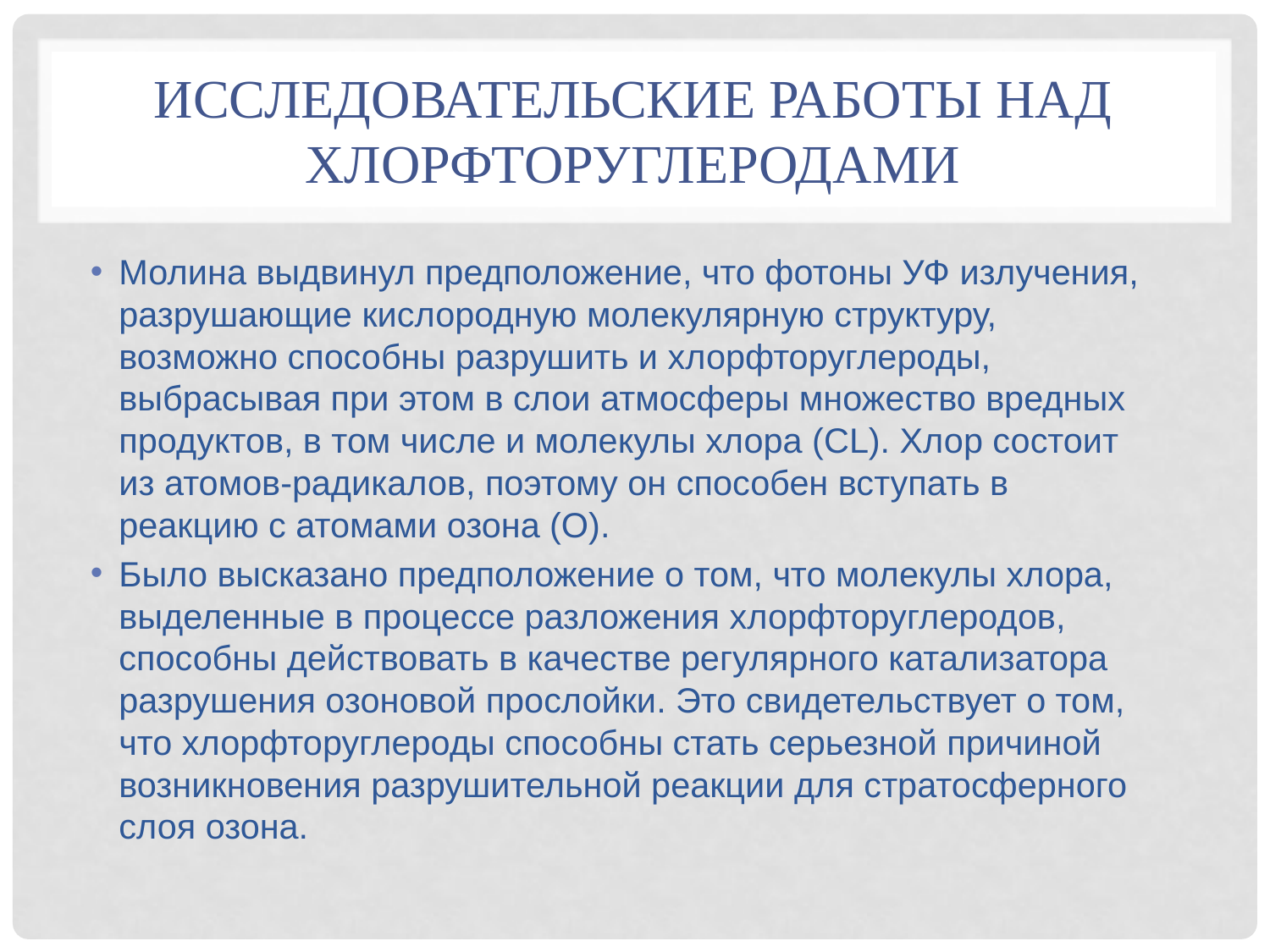

# Исследовательские работы над хлорфторуглеродами
Молина выдвинул предположение, что фотоны УФ излучения, разрушающие кислородную молекулярную структуру, возможно способны разрушить и хлорфторуглероды, выбрасывая при этом в слои атмосферы множество вредных продуктов, в том числе и молекулы хлора (CL). Хлор состоит из атомов-радикалов, поэтому он способен вступать в реакцию с атомами озона (O).
Было высказано предположение о том, что молекулы хлора, выделенные в процессе разложения хлорфторуглеродов, способны действовать в качестве регулярного катализатора разрушения озоновой прослойки. Это свидетельствует о том, что хлорфторуглероды способны стать серьезной причиной возникновения разрушительной реакции для стратосферного слоя озона.